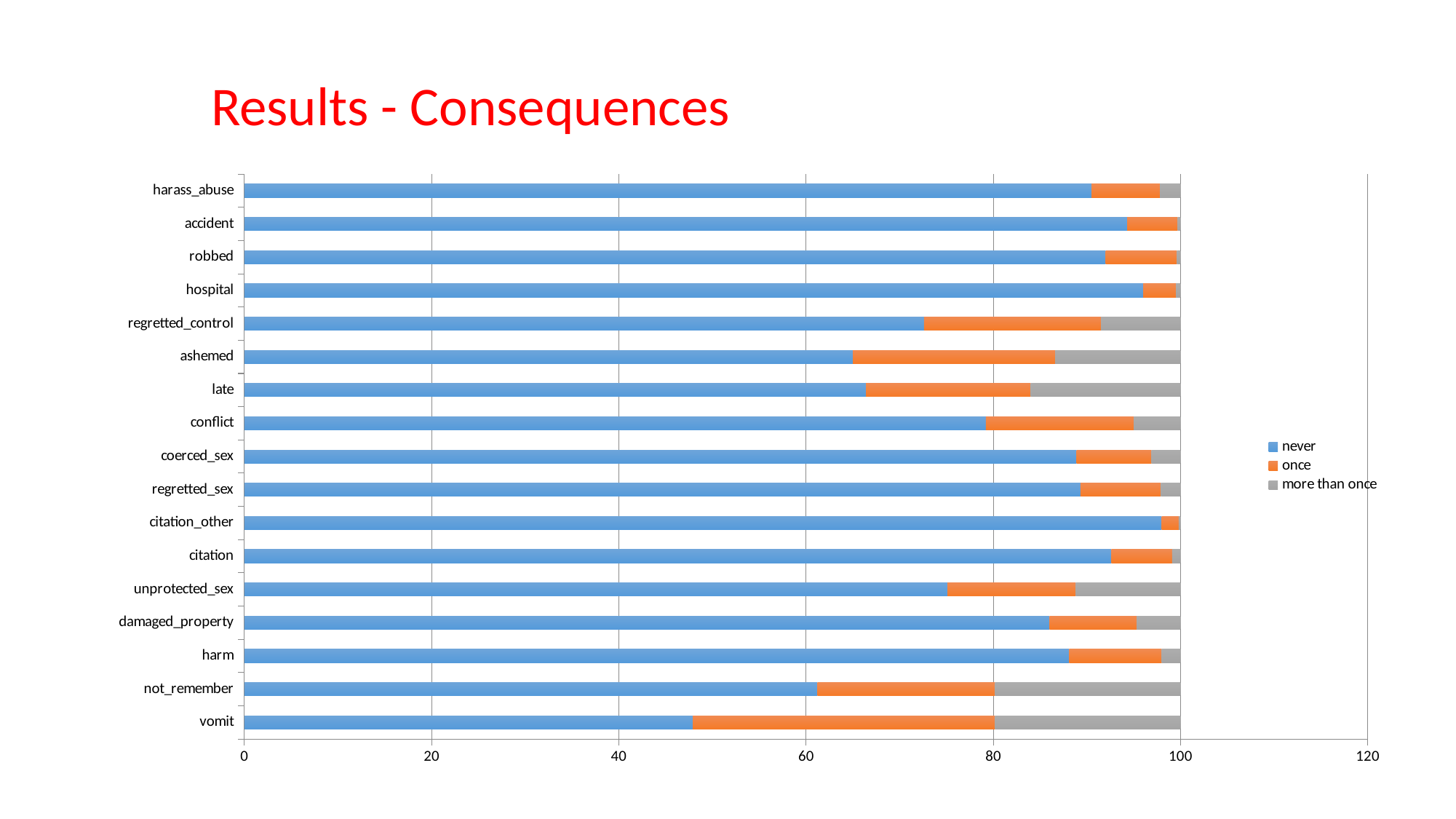

# Results - Consequences

### Chart

| Category | never | once  | more than once |
|---|---|---|---|
| vomit | 47.9 | 32.3 | 19.80000000000001 |
| not_remember | 61.2 | 19.0 | 19.8 |
| harm | 88.1 | 9.9 | 2.0 |
| damaged_property | 86.0 | 9.3 | 4.700000000000003 |
| unprotected_sex | 75.1 | 13.7 | 11.2 |
| citation | 92.6 | 6.5 | 0.900000000000006 |
| citation_other | 98.0 | 1.8 | 0.200000000000003 |
| regretted_sex | 89.3 | 8.6 | 2.100000000000009 |
| coerced_sex | 88.9 | 8.0 | 3.099999999999994 |
| conflict | 79.2 | 15.8 | 5.0 |
| late | 66.4 | 17.6 | 16.0 |
| ashemed | 65.0 | 21.6 | 13.40000000000001 |
| regretted_control | 72.6 | 18.9 | 8.5 |
| hospital | 96.0 | 3.5 | 0.5 |
| robbed | 92.0 | 7.6 | 0.400000000000006 |
| accident | 94.3 | 5.4 | 0.299999999999997 |
| harass_abuse | 90.5 | 7.3 | 2.200000000000003 |